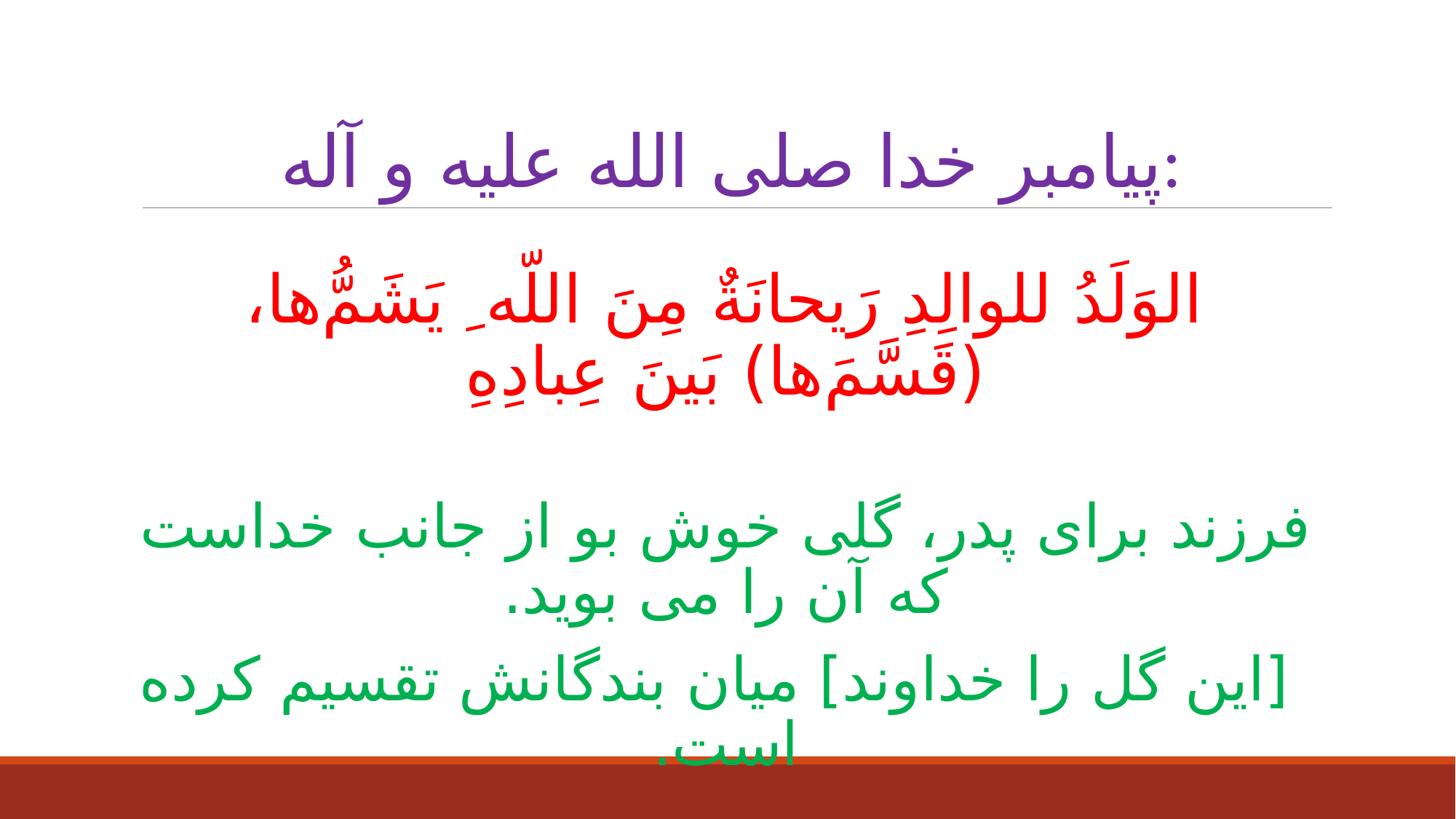

# پيامبر خدا صلى الله عليه و آله:
الوَلَدُ للوالِدِ رَيحانَةٌ مِنَ اللّه ِ يَشَمُّ‌ها، (قَسَّمَ‌ها) بَينَ عِبادِهِ
فرزند براى پدر، گلى خوش بو از جانب خداست كه آن را مى بويد.
 [اين گل را خداوند] ميان بندگانش تقسيم كرده است.

(بحار الأنوار: ج ۱۰۴ ص ۹۸ ح ۶۸)